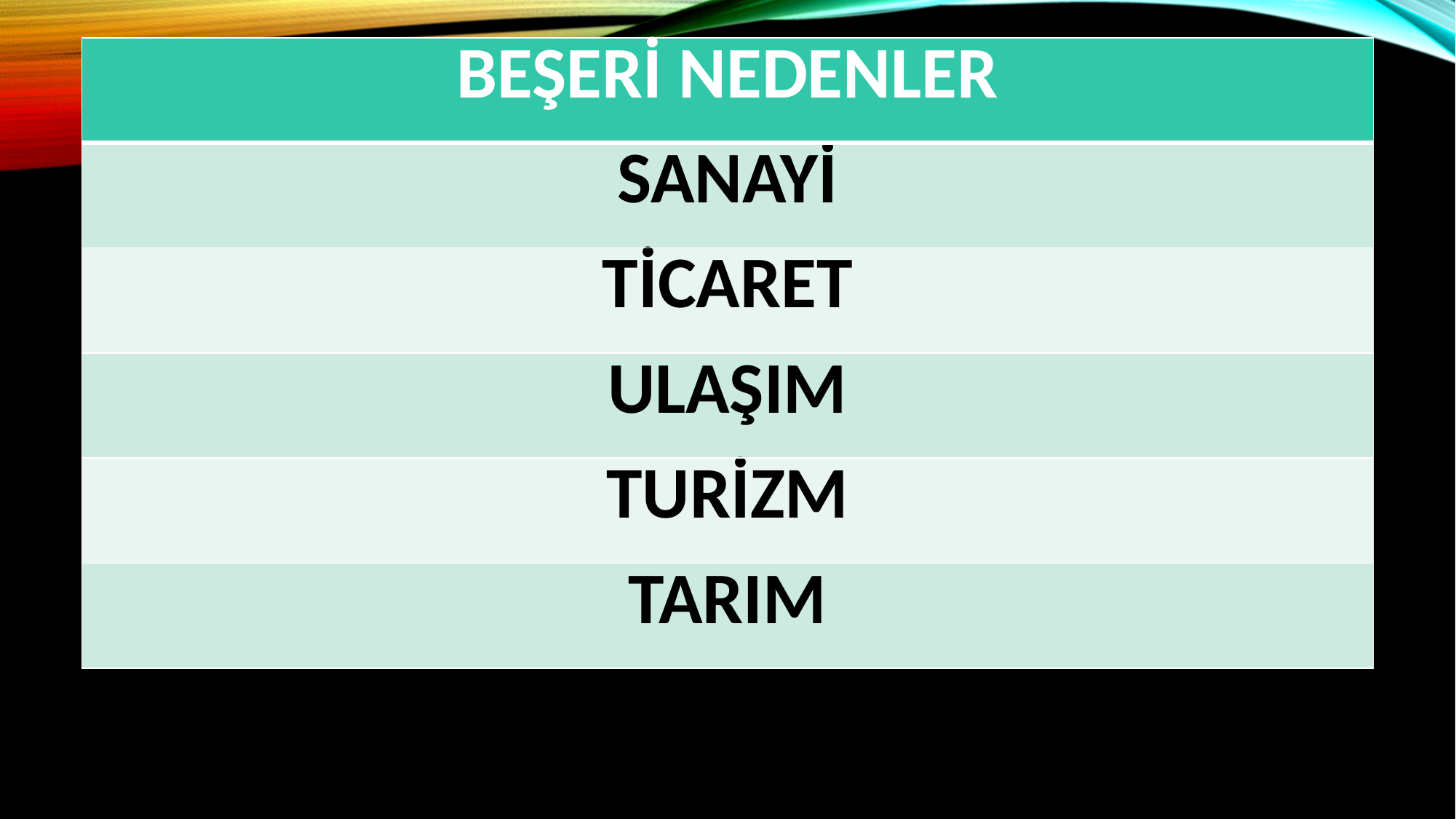

| BEŞERİ NEDENLER |
| --- |
| SANAYİ |
| TİCARET |
| ULAŞIM |
| TURİZM |
| TARIM |